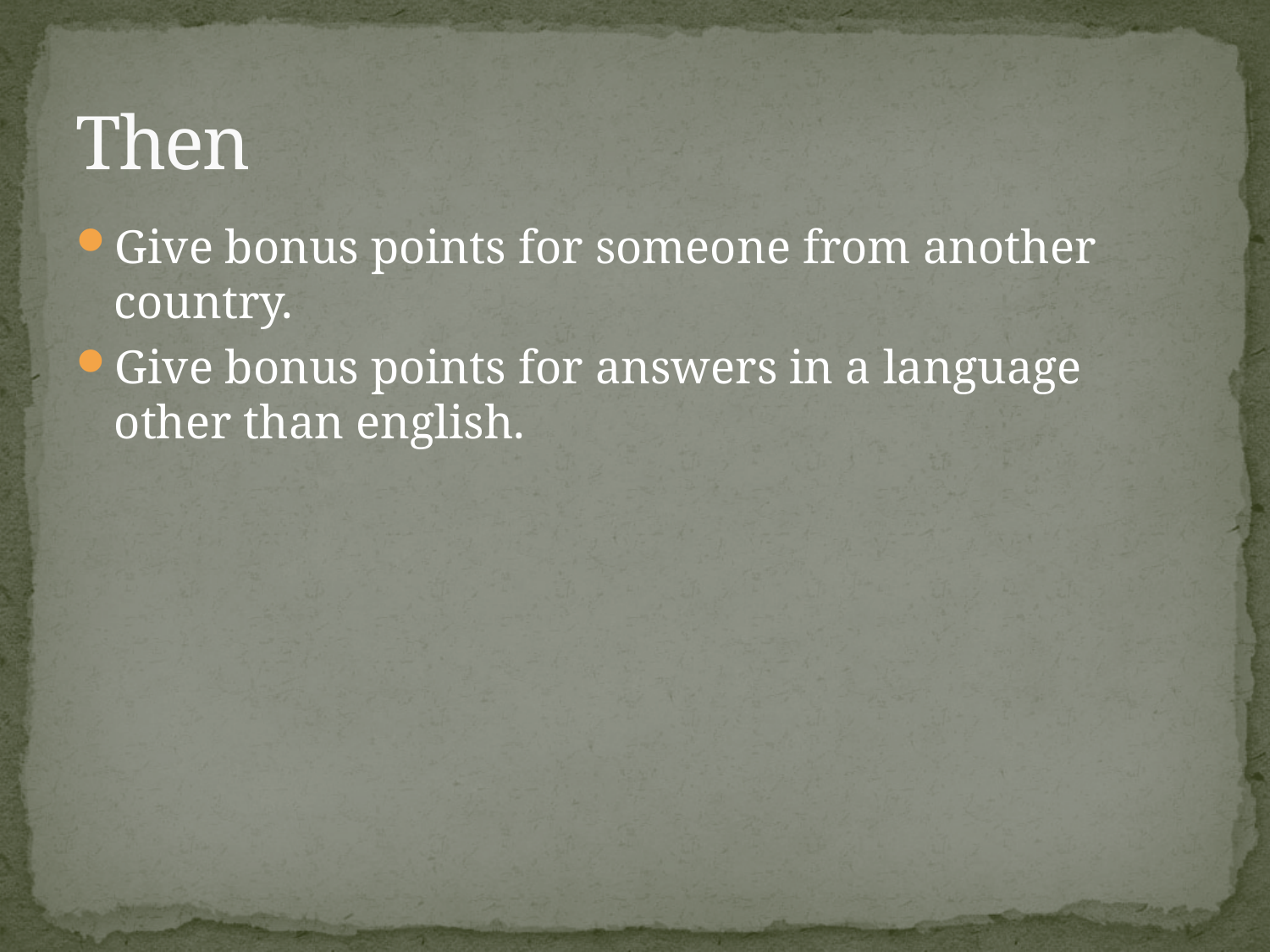

# Then
Give bonus points for someone from another country.
Give bonus points for answers in a language other than english.